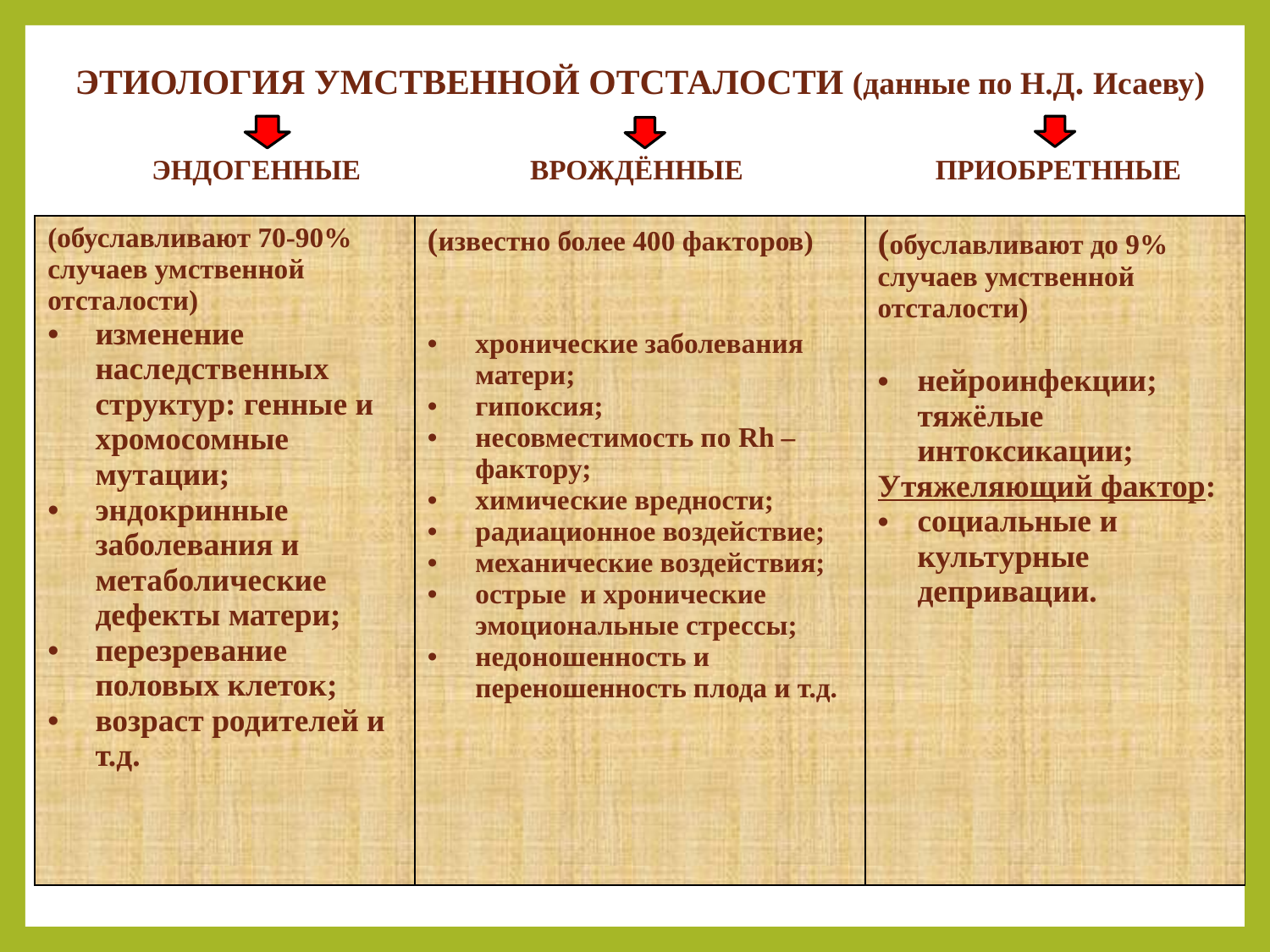

ЭТИОЛОГИЯ УМСТВЕННОЙ ОТСТАЛОСТИ (данные по Н.Д. Исаеву)

      ЭНДОГЕННЫЕ                     ВРОЖДЁННЫЕ                        ПРИОБРЕТННЫЕ

             (внутренние)

| (обуславливают 70-90% случаев умственной отсталости) изменение наследственных структур: генные и хромосомные мутации; эндокринные заболевания и метаболические дефекты матери; перезревание половых клеток; возраст родителей и т.д. | (известно более 400 факторов) хронические заболевания матери; гипоксия; несовместимость по Rh – фактору; химические вредности; радиационное воздействие; механические воздействия; острые и хронические эмоциональные стрессы; недоношенность и переношенность плода и т.д. | (обуславливают до 9% случаев умственной отсталости) нейроинфекции; тяжёлые интоксикации; Утяжеляющий фактор: социальные и культурные депривации. |
| --- | --- | --- |